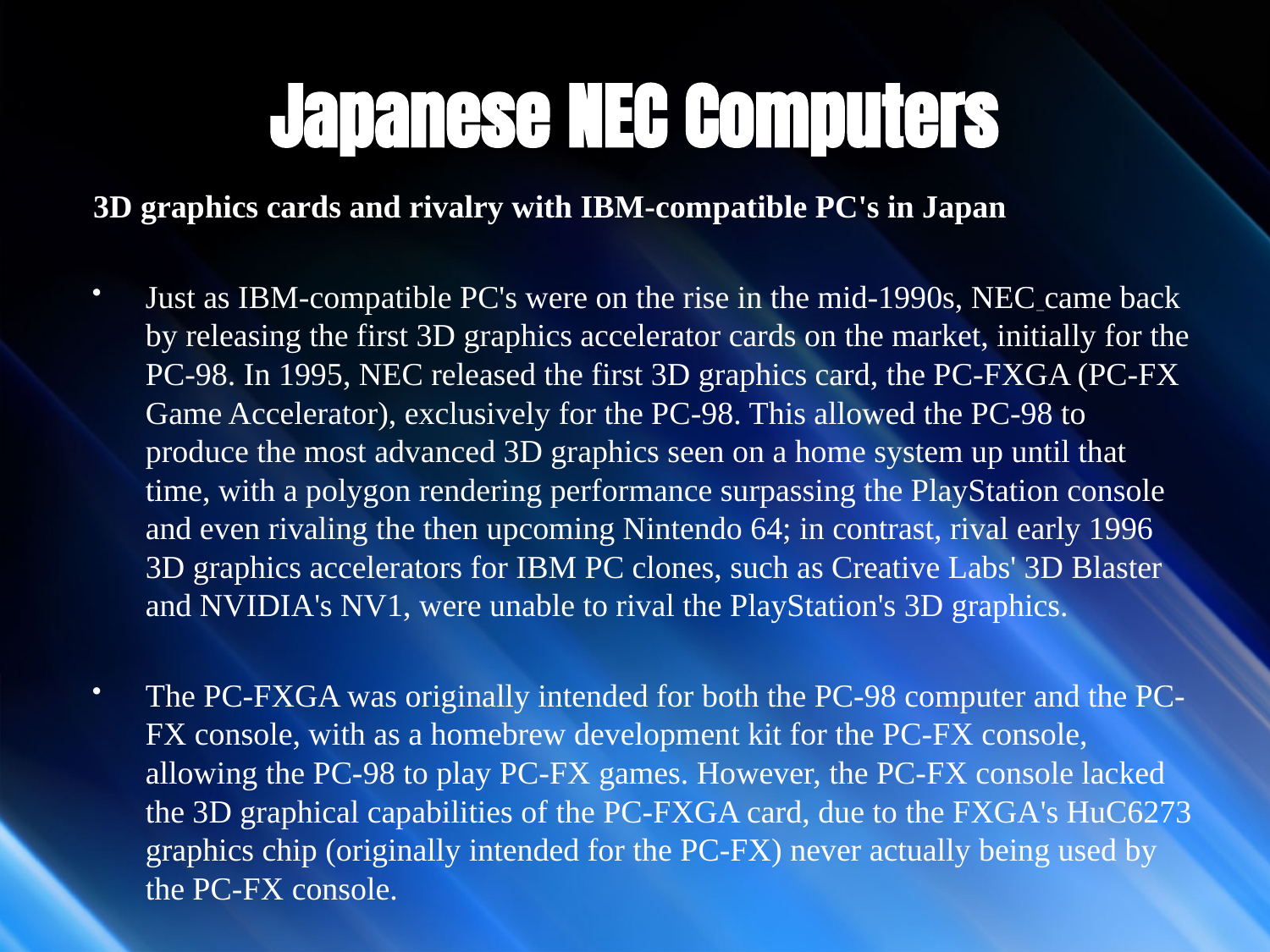

# Japanese NEC Computers
3D graphics cards and rivalry with IBM-compatible PC's in Japan

Just as IBM-compatible PC's were on the rise in the mid-1990s, NEC came back by releasing the first 3D graphics accelerator cards on the market, initially for the PC-98. In 1995, NEC released the first 3D graphics card, the PC-FXGA (PC-FX Game Accelerator), exclusively for the PC-98. This allowed the PC-98 to produce the most advanced 3D graphics seen on a home system up until that time, with a polygon rendering performance surpassing the PlayStation console and even rivaling the then upcoming Nintendo 64; in contrast, rival early 1996 3D graphics accelerators for IBM PC clones, such as Creative Labs' 3D Blaster and NVIDIA's NV1, were unable to rival the PlayStation's 3D graphics.

The PC-FXGA was originally intended for both the PC-98 computer and the PC-FX console, with as a homebrew development kit for the PC-FX console, allowing the PC-98 to play PC-FX games. However, the PC-FX console lacked the 3D graphical capabilities of the PC-FXGA card, due to the FXGA's HuC6273 graphics chip (originally intended for the PC-FX) never actually being used by the PC-FX console.